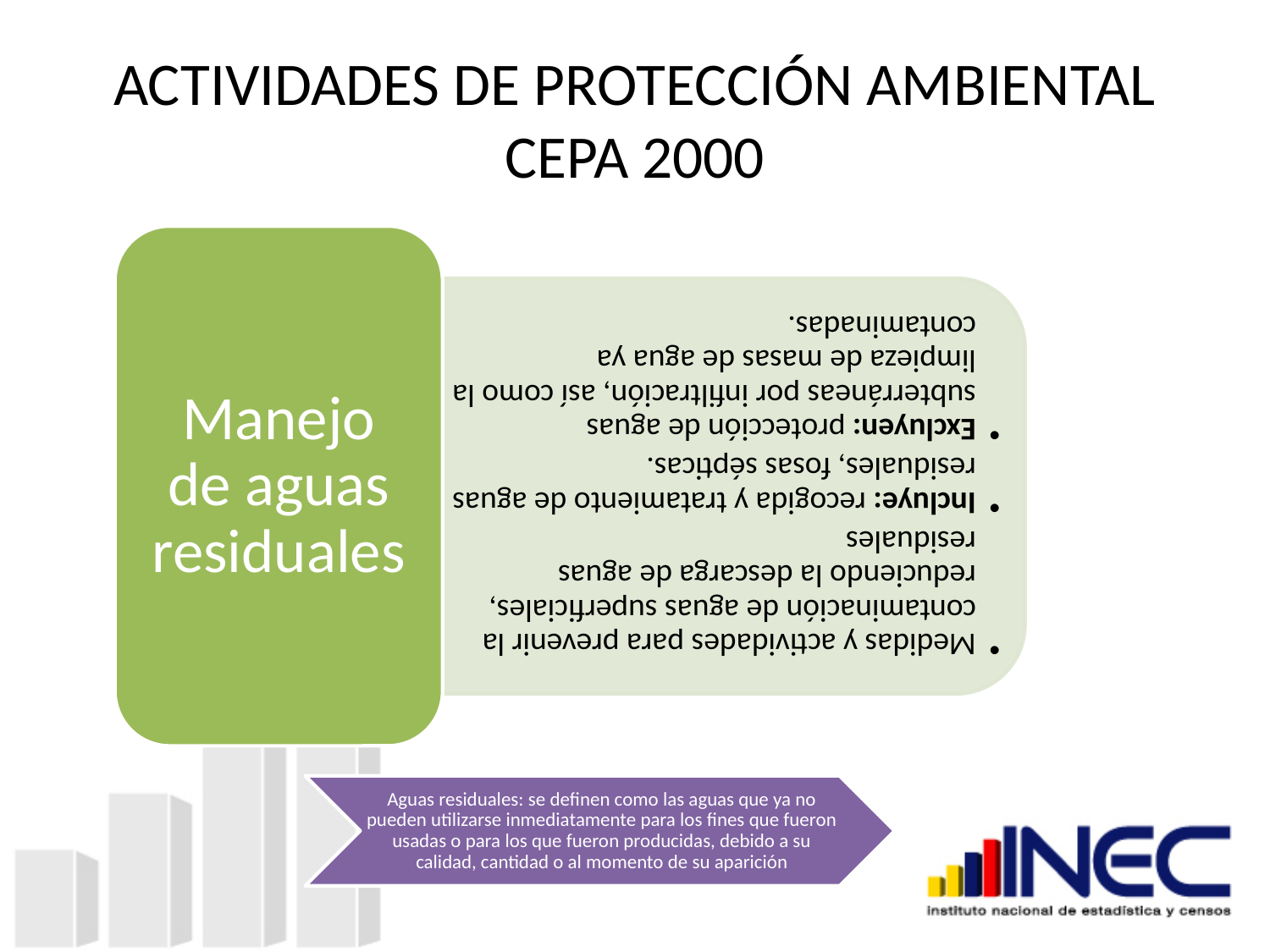

# ACTIVIDADES DE PROTECCIÓN AMBIENTAL CEPA 2000
Medidas y actividades para prevenir la contaminación de aguas superficiales, reduciendo la descarga de aguas residuales
Incluye: recogida y tratamiento de aguas residuales, fosas sépticas.
Excluyen: protección de aguas subterráneas por infiltración, así como la limpieza de masas de agua ya contaminadas.
Manejo de aguas residuales
Aguas residuales: se definen como las aguas que ya no pueden utilizarse inmediatamente para los fines que fueron usadas o para los que fueron producidas, debido a su calidad, cantidad o al momento de su aparición